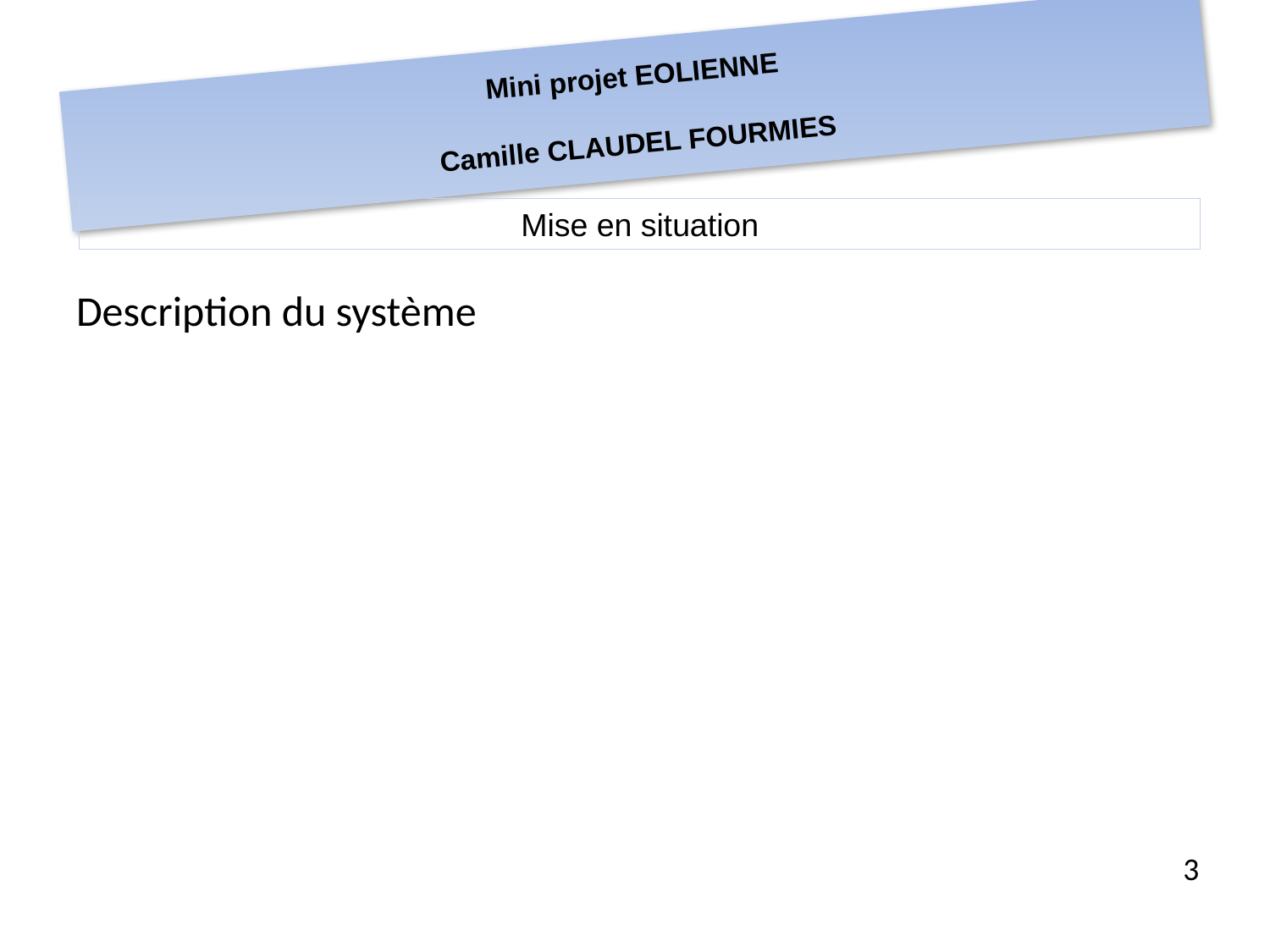

# Mini projet EOLIENNE Camille CLAUDEL FOURMIES
Mise en situation
Description du système

3